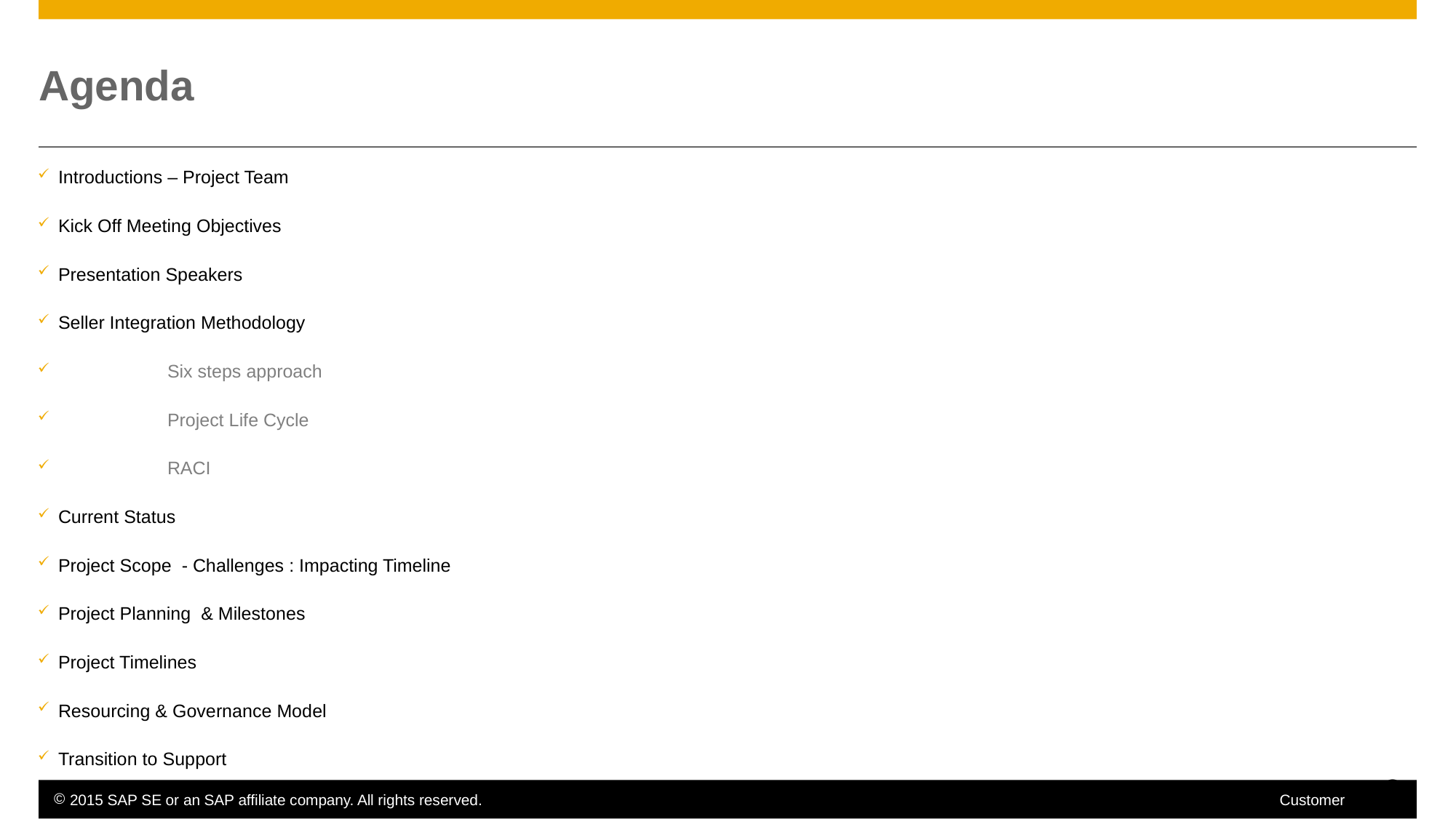

# Agenda
Introductions – Project Team
Kick Off Meeting Objectives
Presentation Speakers
Seller Integration Methodology
	Six steps approach
	Project Life Cycle
	RACI
Current Status
Project Scope  - Challenges : Impacting Timeline
Project Planning  & Milestones
Project Timelines
Resourcing & Governance Model
Transition to Support

2